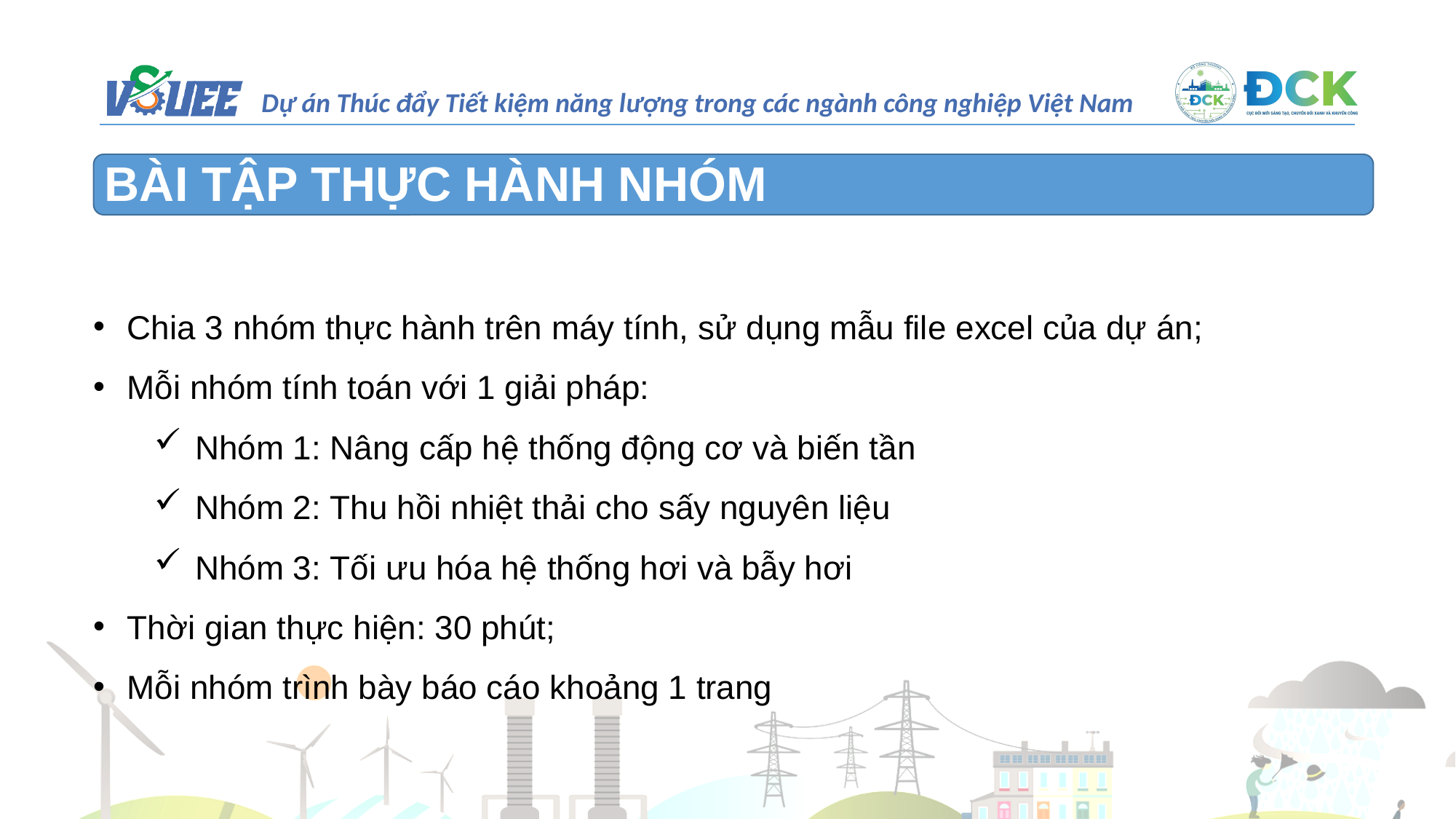

BÀI TẬP THỰC HÀNH NHÓM
Chia 3 nhóm thực hành trên máy tính, sử dụng mẫu file excel của dự án;
Mỗi nhóm tính toán với 1 giải pháp:
Nhóm 1: Nâng cấp hệ thống động cơ và biến tần
Nhóm 2: Thu hồi nhiệt thải cho sấy nguyên liệu
Nhóm 3: Tối ưu hóa hệ thống hơi và bẫy hơi
Thời gian thực hiện: 30 phút;
Mỗi nhóm trình bày báo cáo khoảng 1 trang